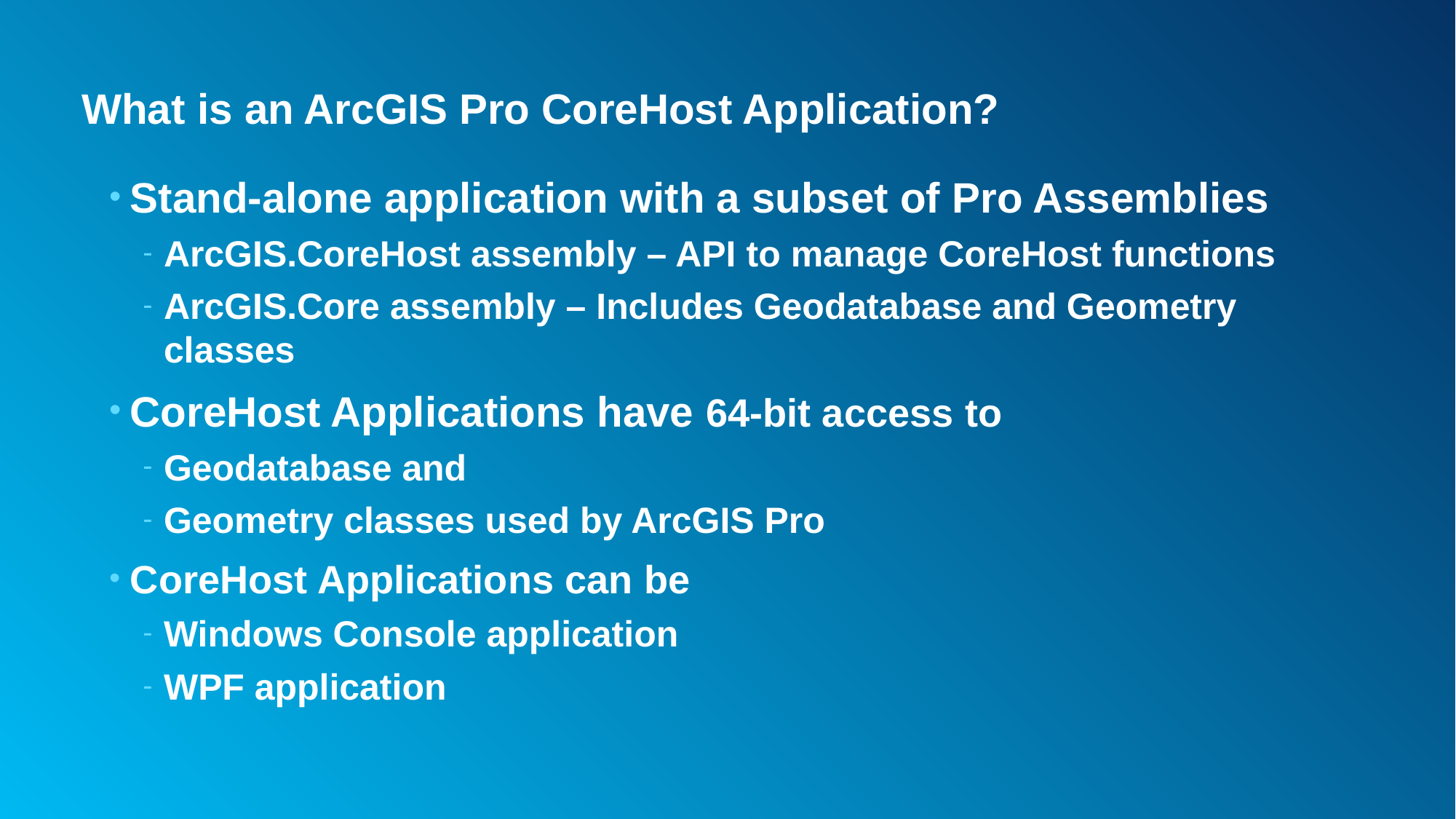

# What is an ArcGIS Pro CoreHost Application?
Stand-alone application with a subset of Pro Assemblies
ArcGIS.CoreHost assembly – API to manage CoreHost functions
ArcGIS.Core assembly – Includes Geodatabase and Geometry classes
CoreHost Applications have 64-bit access to
Geodatabase and
Geometry classes used by ArcGIS Pro
CoreHost Applications can be
Windows Console application
WPF application